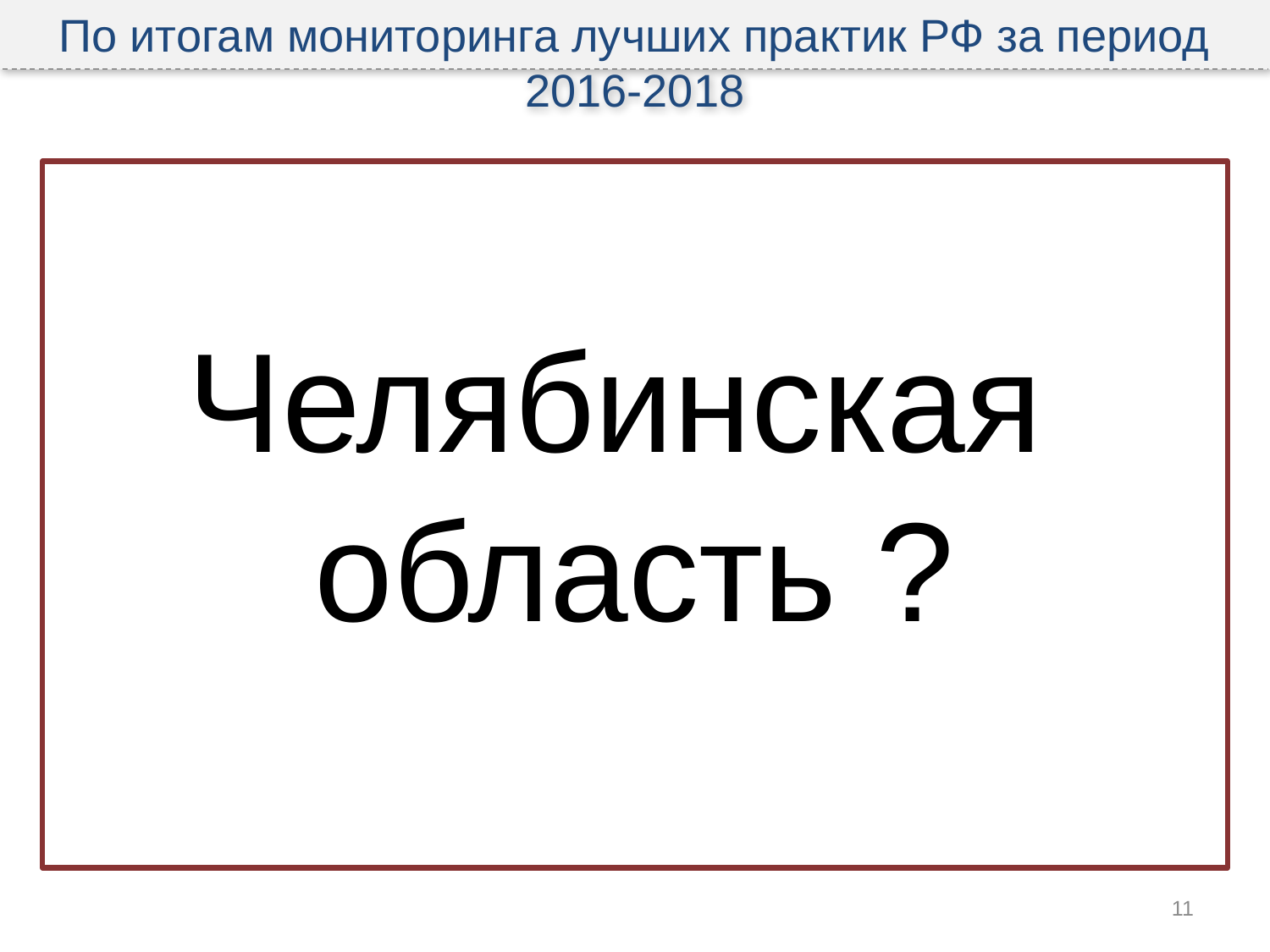

По итогам мониторинга лучших практик РФ за период 2016-2018
Челябинская
область ?

11